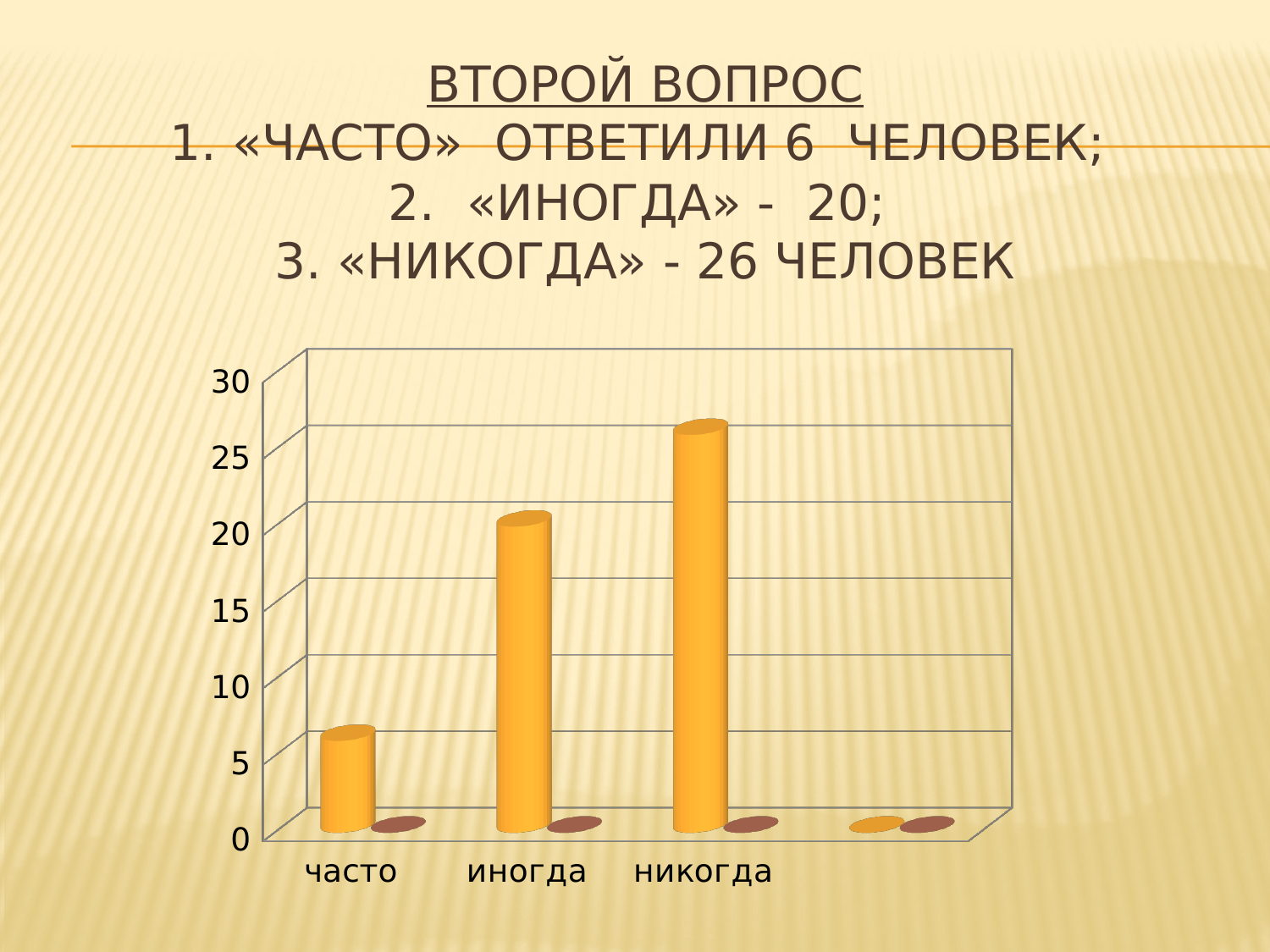

# Второй вопрос 1. «часто»  ответили 6  человек; 2.  «иногда» -  20; 3. «никогда» - 26 человек

[unsupported chart]